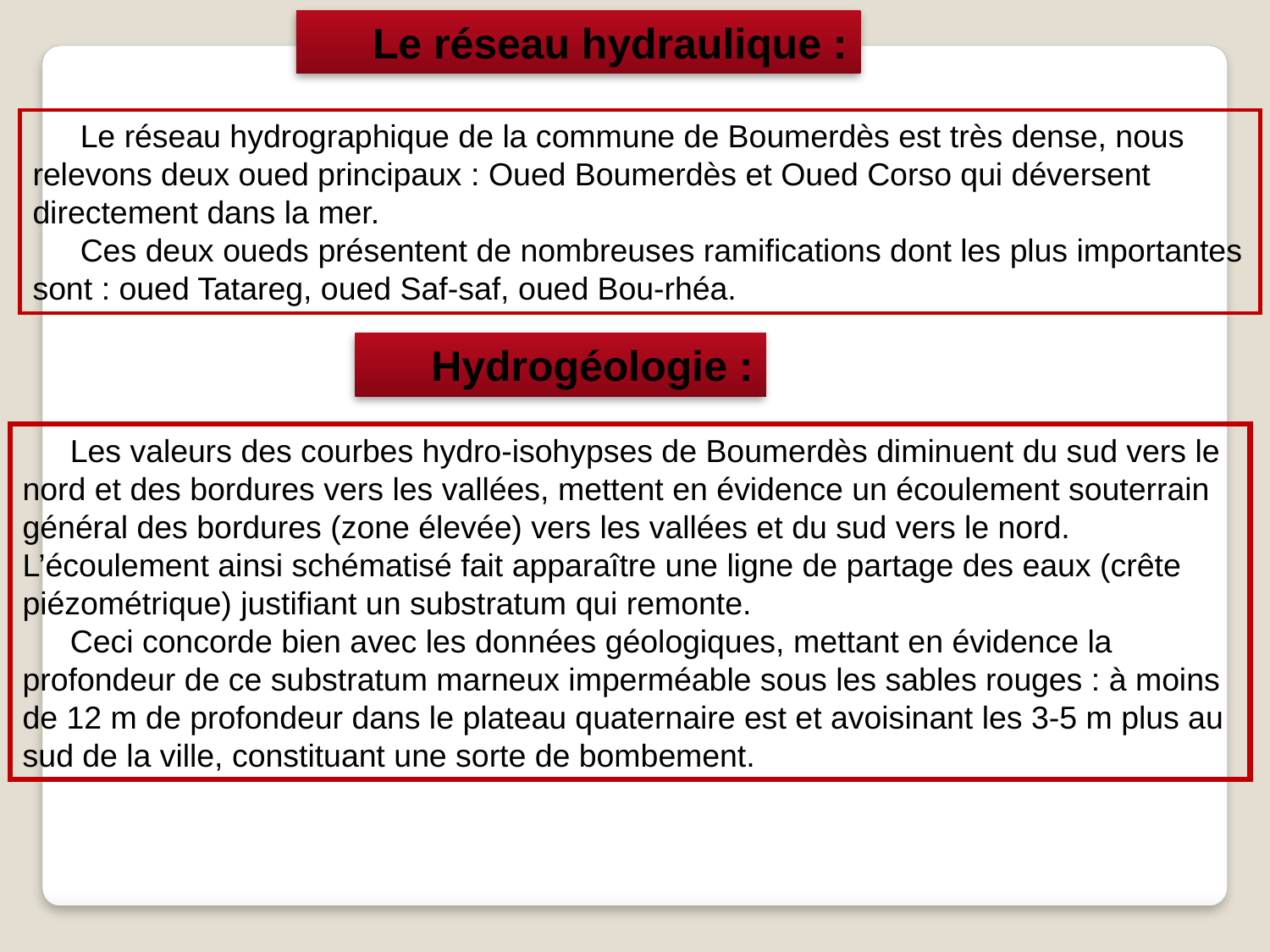

Le réseau hydraulique :
Le réseau hydrographique de la commune de Boumerdès est très dense, nous relevons deux oued principaux : Oued Boumerdès et Oued Corso qui déversent directement dans la mer.
Ces deux oueds présentent de nombreuses ramifications dont les plus importantes sont : oued Tatareg, oued Saf-saf, oued Bou-rhéa.
Hydrogéologie :
Les valeurs des courbes hydro-isohypses de Boumerdès diminuent du sud vers le nord et des bordures vers les vallées, mettent en évidence un écoulement souterrain général des bordures (zone élevée) vers les vallées et du sud vers le nord. L’écoulement ainsi schématisé fait apparaître une ligne de partage des eaux (crête piézométrique) justifiant un substratum qui remonte.
Ceci concorde bien avec les données géologiques, mettant en évidence la profondeur de ce substratum marneux imperméable sous les sables rouges : à moins de 12 m de profondeur dans le plateau quaternaire est et avoisinant les 3-5 m plus au sud de la ville, constituant une sorte de bombement.